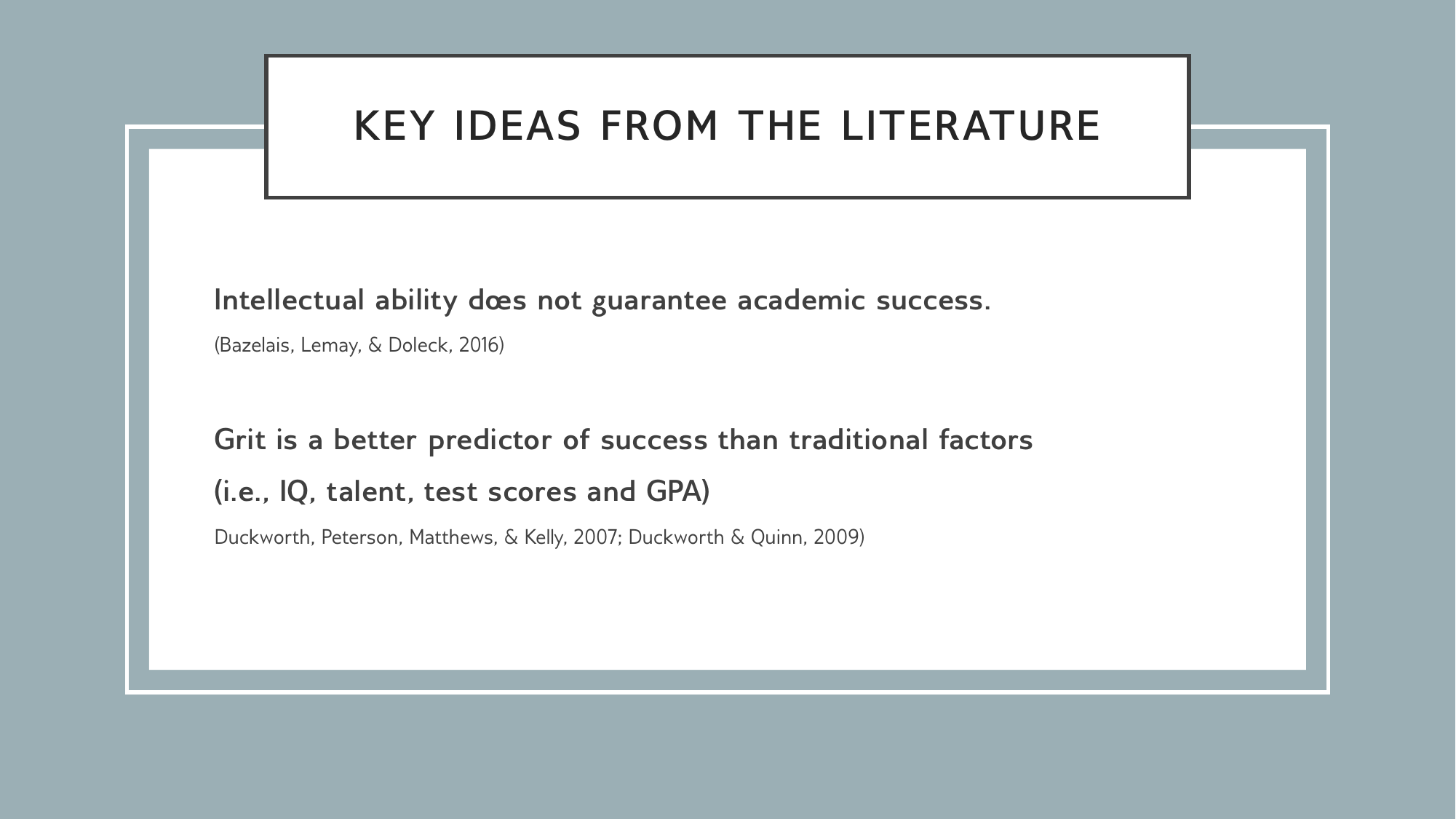

# Key ideas from the literature

Intellectual ability does not guarantee academic success.
(Bazelais, Lemay, & Doleck, 2016)

Grit is a better predictor of success than traditional factors
(i.e., IQ, talent, test scores and GPA)
Duckworth, Peterson, Matthews, & Kelly, 2007; Duckworth & Quinn, 2009)